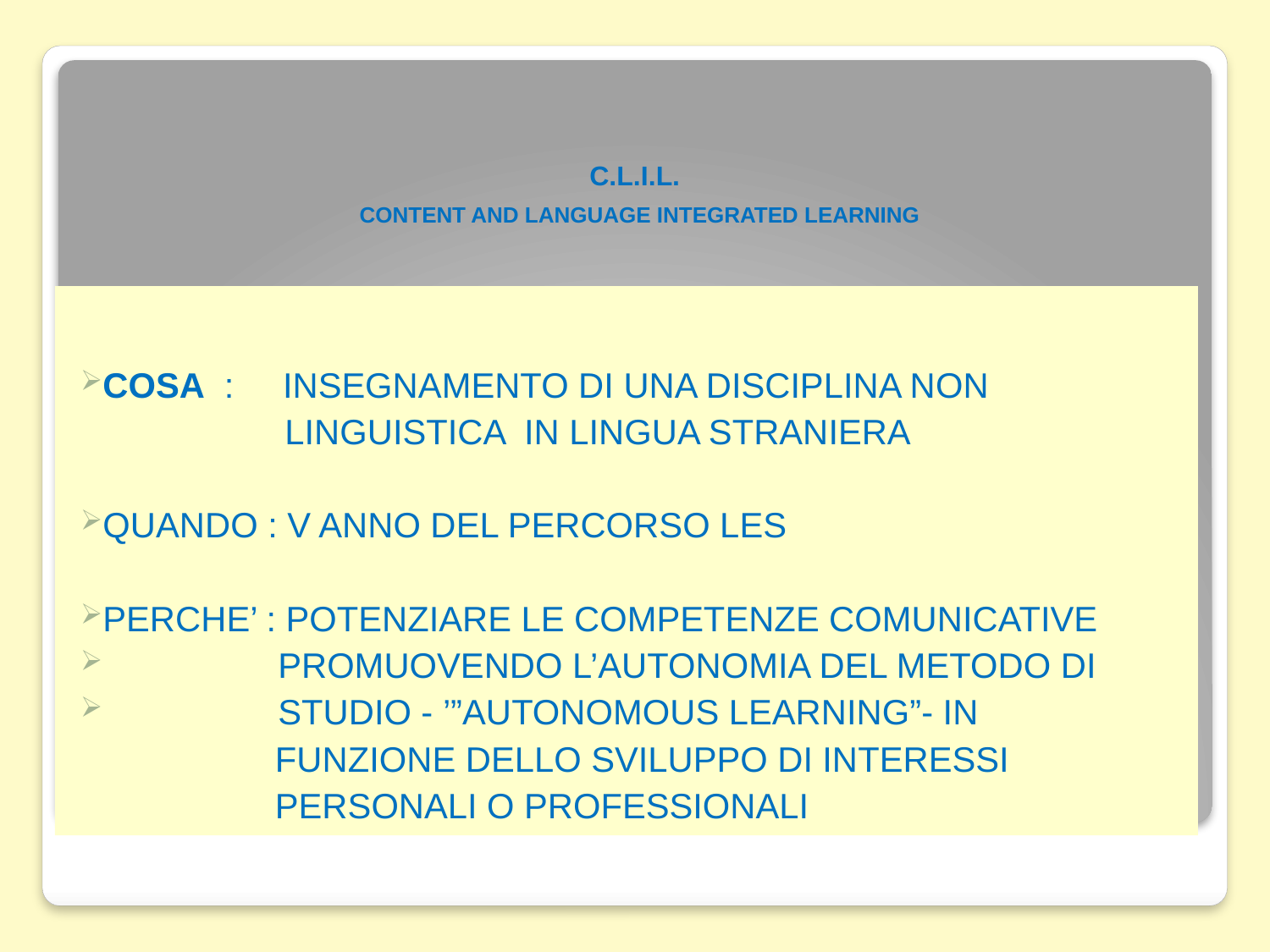

# C.L.I.L. CONTENT AND LANGUAGE INTEGRATED LEARNING

COSA  :     INSEGNAMENTO DI UNA DISCIPLINA NON
                     LINGUISTICA  IN LINGUA STRANIERA

QUANDO : V ANNO DEL PERCORSO LES

PERCHE’ : POTENZIARE LE COMPETENZE COMUNICATIVE
                  PROMUOVENDO L’AUTONOMIA DEL METODO DI
                  STUDIO - ’”AUTONOMOUS LEARNING”- IN
                    FUNZIONE DELLO SVILUPPO DI INTERESSI
                    PERSONALI O PROFESSIONALI